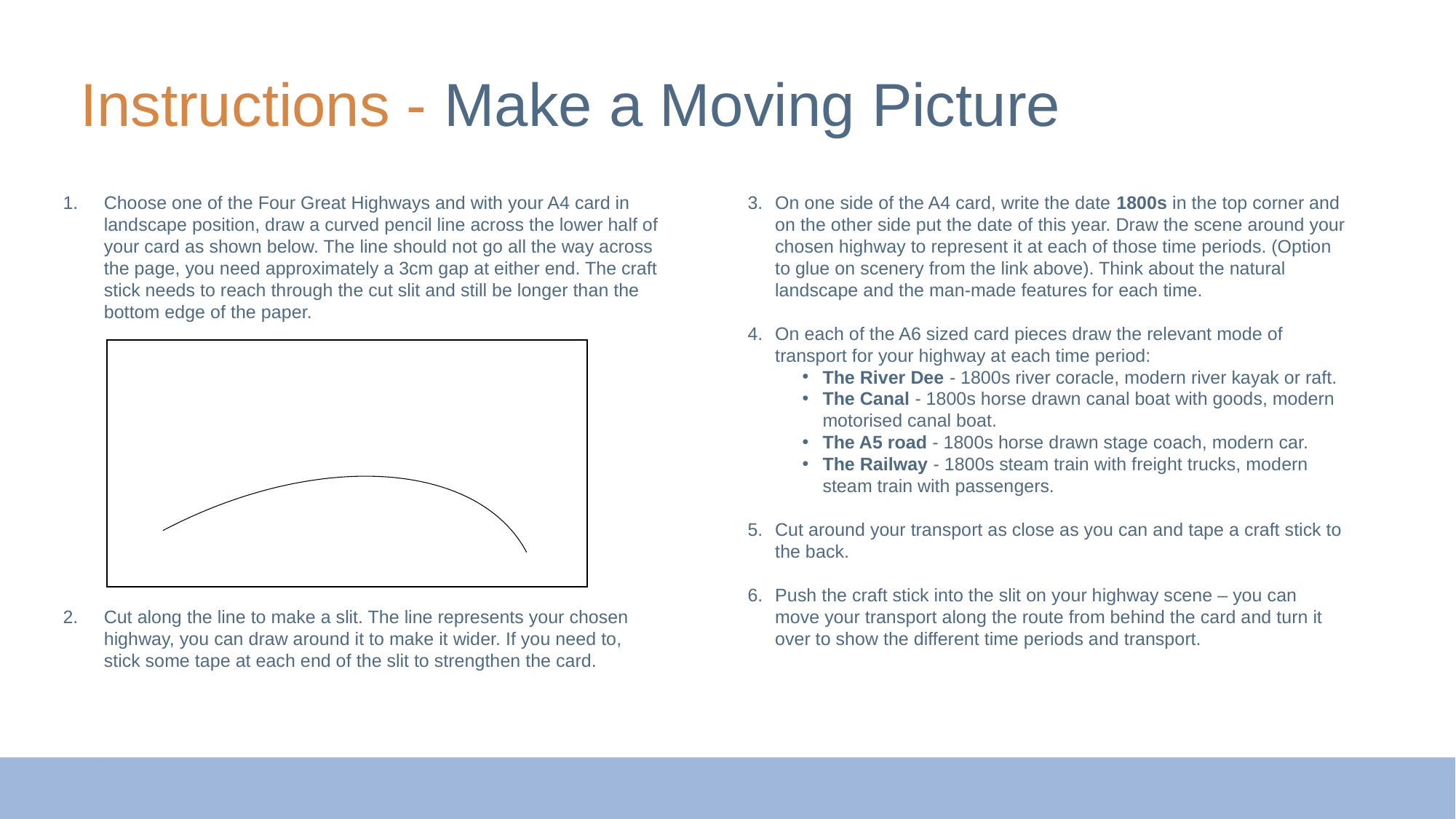

Instructions - Make a Moving Picture
Choose one of the Four Great Highways and with your A4 card in landscape position, draw a curved pencil line across the lower half of your card as shown below. The line should not go all the way across the page, you need approximately a 3cm gap at either end. The craft stick needs to reach through the cut slit and still be longer than the bottom edge of the paper.

Cut along the line to make a slit. The line represents your chosen highway, you can draw around it to make it wider. If you need to, stick some tape at each end of the slit to strengthen the card.

On one side of the A4 card, write the date 1800s in the top corner and on the other side put the date of this year. Draw the scene around your chosen highway to represent it at each of those time periods. (Option to glue on scenery from the link above). Think about the natural landscape and the man-made features for each time.

On each of the A6 sized card pieces draw the relevant mode of transport for your highway at each time period:
The River Dee - 1800s river coracle, modern river kayak or raft.
The Canal - 1800s horse drawn canal boat with goods, modern motorised canal boat.
The A5 road - 1800s horse drawn stage coach, modern car.
The Railway - 1800s steam train with freight trucks, modern steam train with passengers.

Cut around your transport as close as you can and tape a craft stick to the back.

Push the craft stick into the slit on your highway scene – you can move your transport along the route from behind the card and turn it over to show the different time periods and transport.